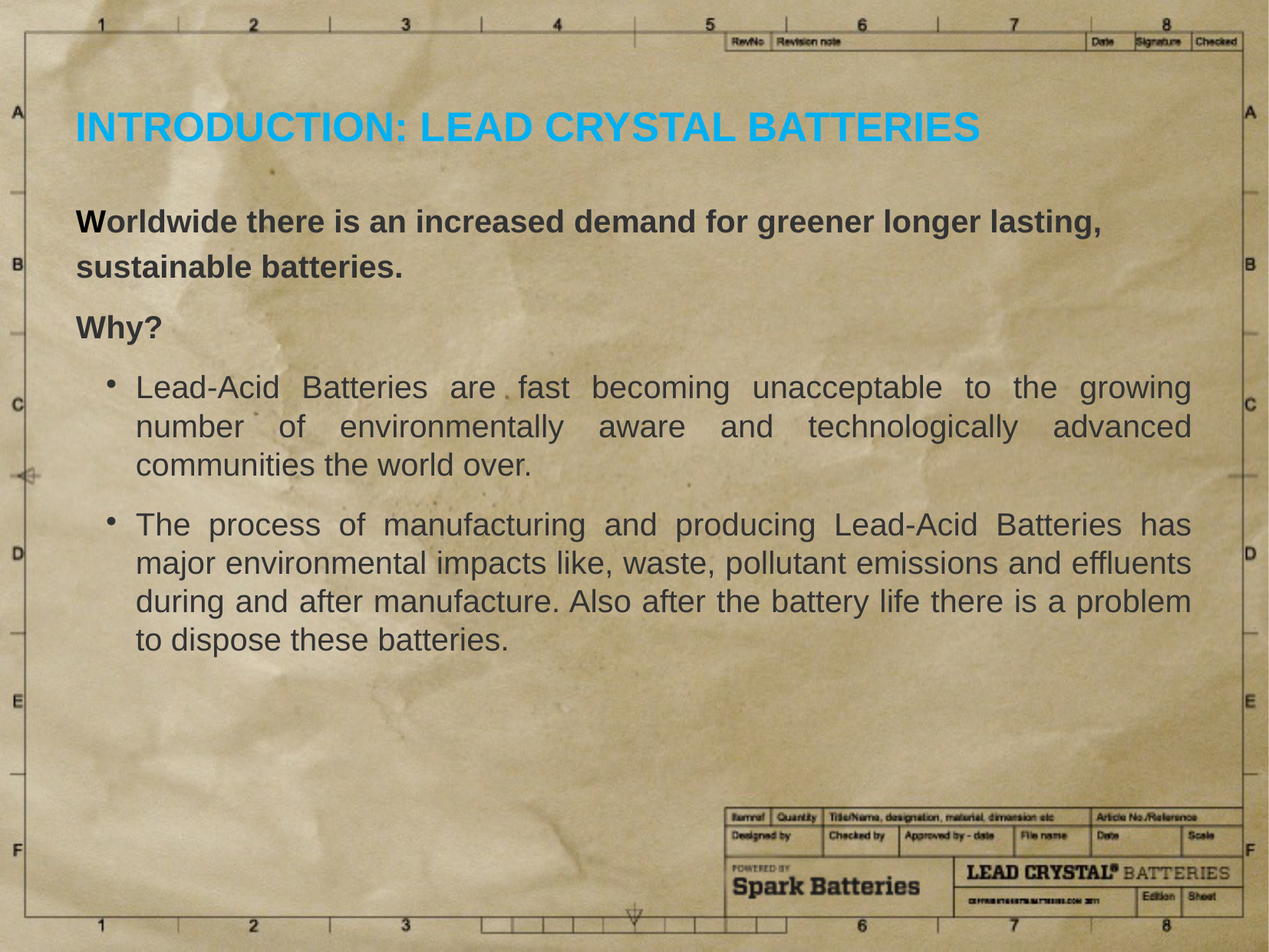

INTRODUCTION: LEAD CRYSTAL BATTERIES
Worldwide there is an increased demand for greener longer lasting, sustainable batteries.
Why?
Lead-Acid Batteries are fast becoming unacceptable to the growing number of environmentally aware and technologically advanced communities the world over.
The process of manufacturing and producing Lead-Acid Batteries has major environmental impacts like, waste, pollutant emissions and effluents during and after manufacture. Also after the battery life there is a problem to dispose these batteries.